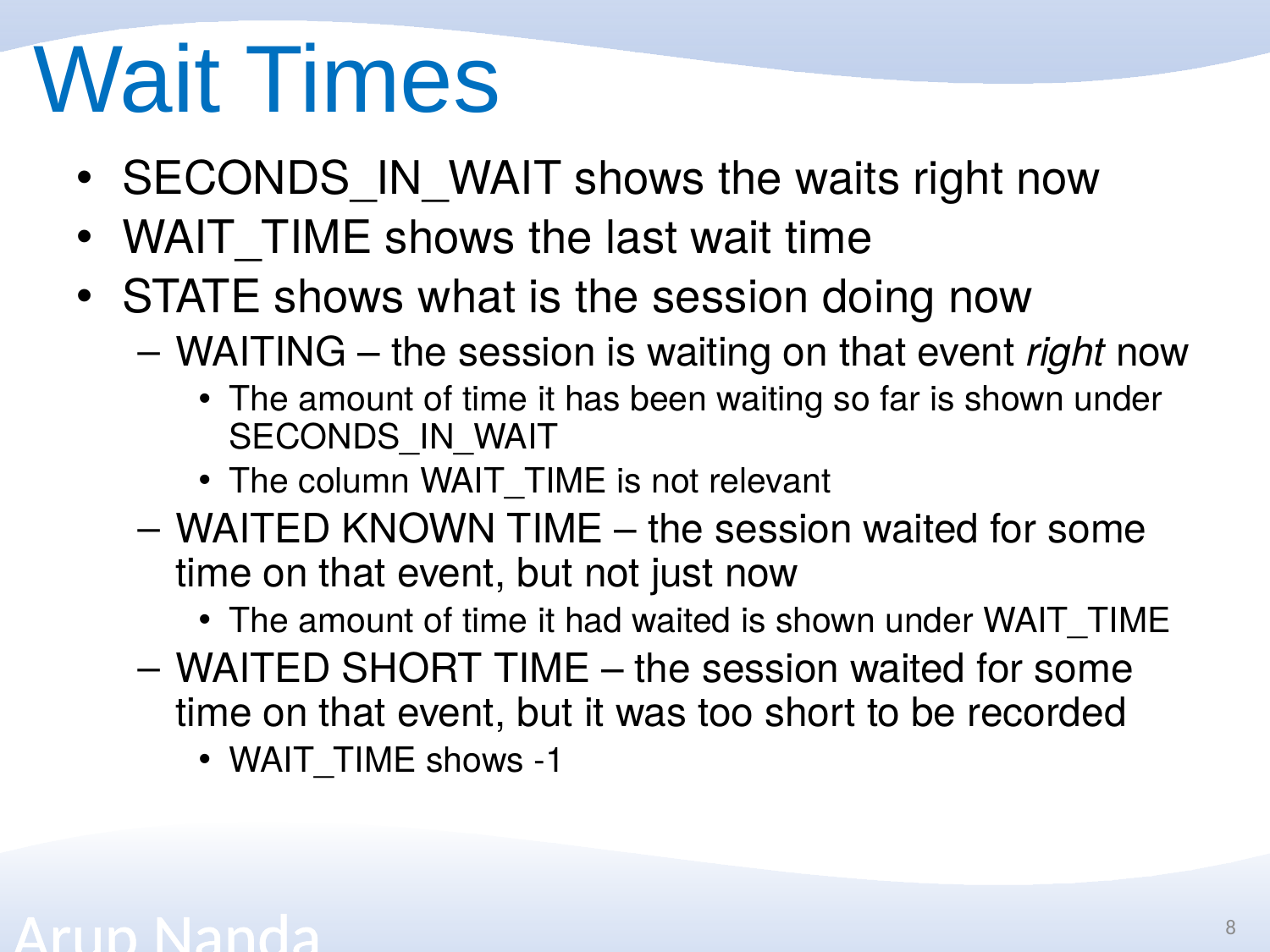

# Wait Times
SECONDS_IN_WAIT shows the waits right now
WAIT_TIME shows the last wait time
STATE shows what is the session doing now
WAITING – the session is waiting on that event right now
The amount of time it has been waiting so far is shown under SECONDS_IN_WAIT
The column WAIT_TIME is not relevant
WAITED KNOWN TIME – the session waited for some time on that event, but not just now
The amount of time it had waited is shown under WAIT_TIME
WAITED SHORT TIME – the session waited for some time on that event, but it was too short to be recorded
WAIT_TIME shows -1
8